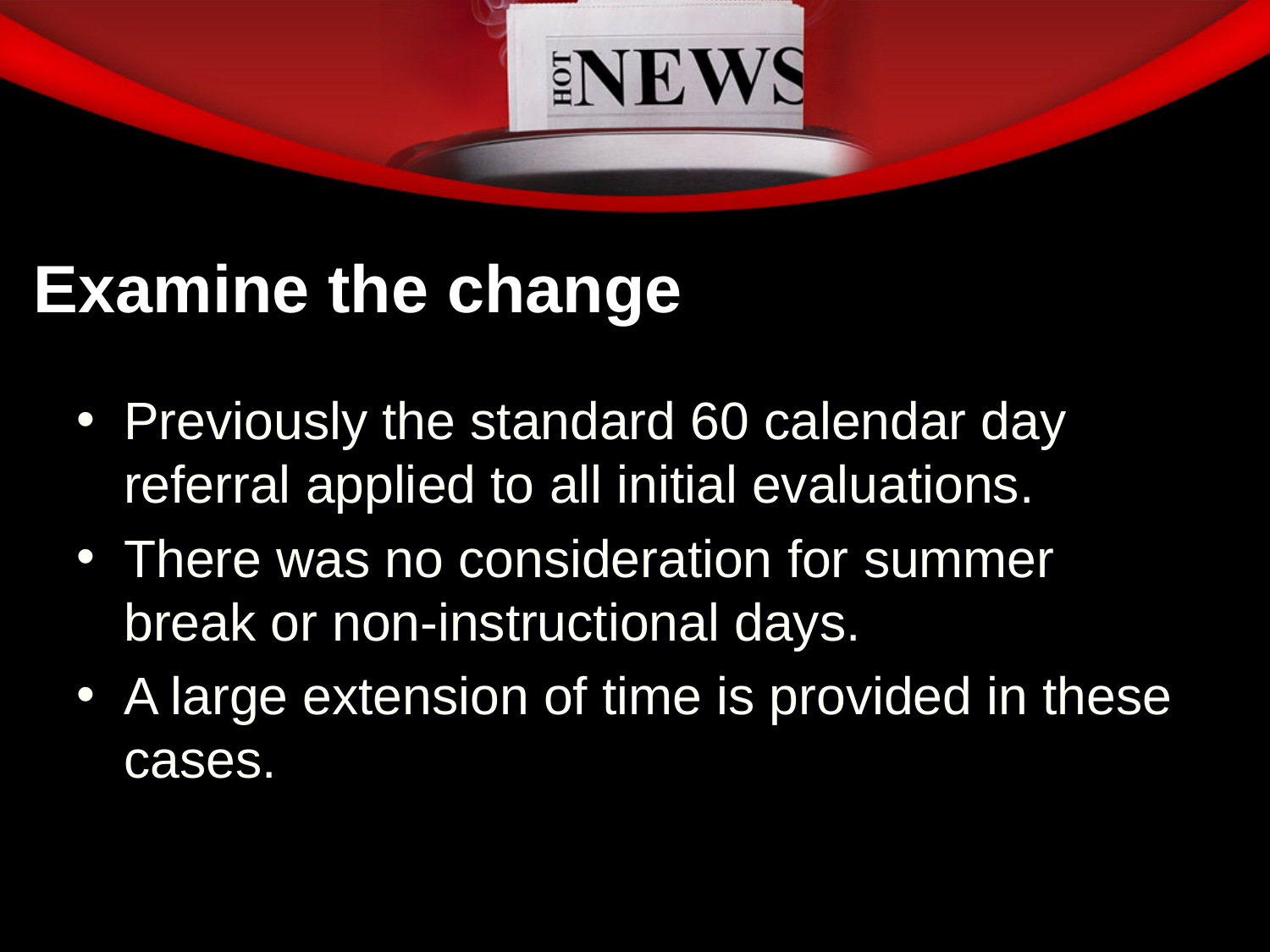

# Examine the change
Previously the standard 60 calendar day referral applied to all initial evaluations.
There was no consideration for summer break or non-instructional days.
A large extension of time is provided in these cases.